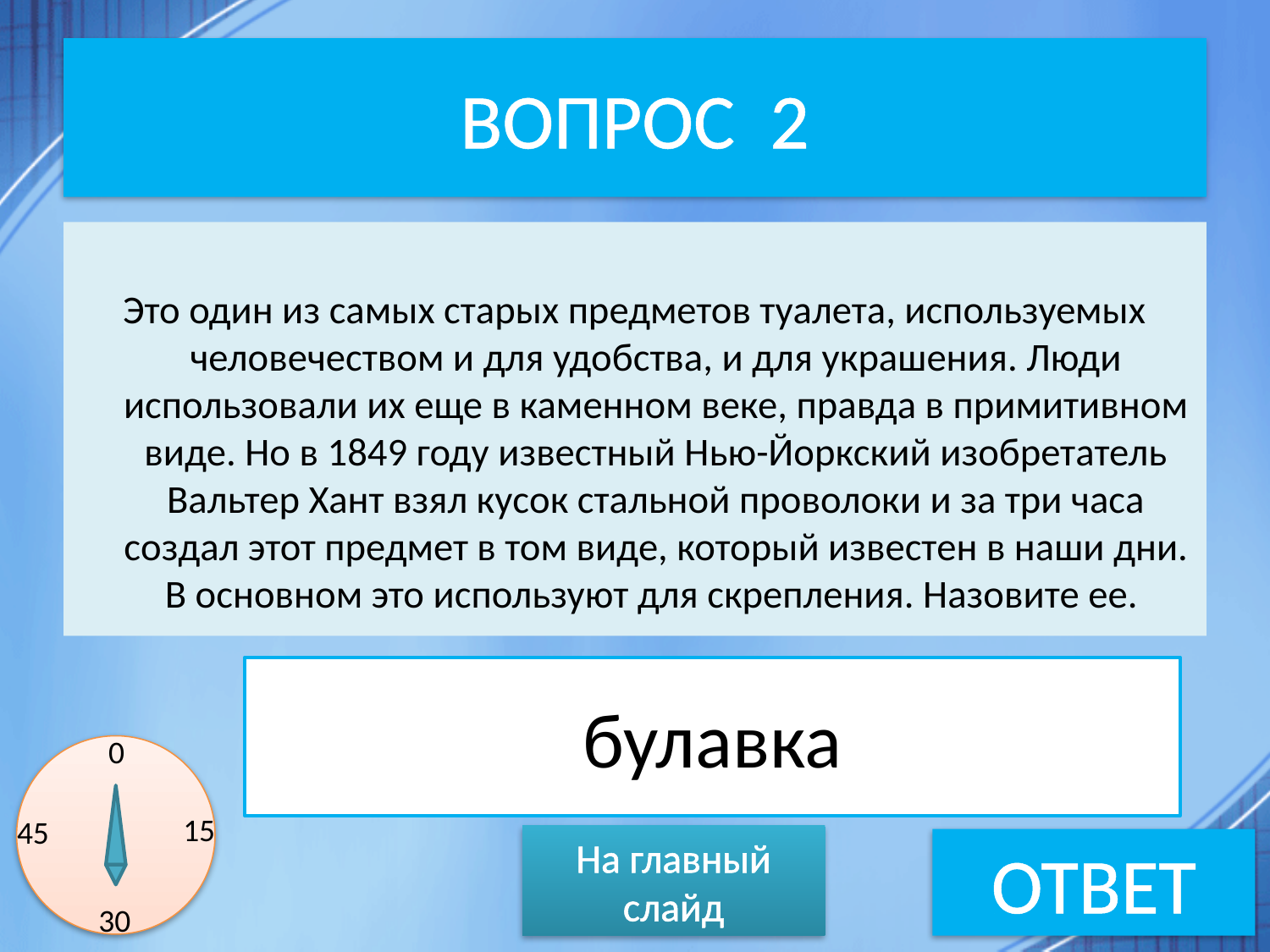

# ВОПРОС  2

Это один из самых старых предметов туалета, используемых человечеством и для удобства, и для украшения. Люди использовали их еще в каменном веке, правда в примитивном виде. Но в 1849 году известный Нью-Йоркский изобретатель Вальтер Хант взял кусок стальной проволоки и за три часа создал этот предмет в том виде, который известен в наши дни. В основном это используют для скрепления. Назовите ее.

булавка
0

15
45
На главный слайд
ОТВЕТ
30